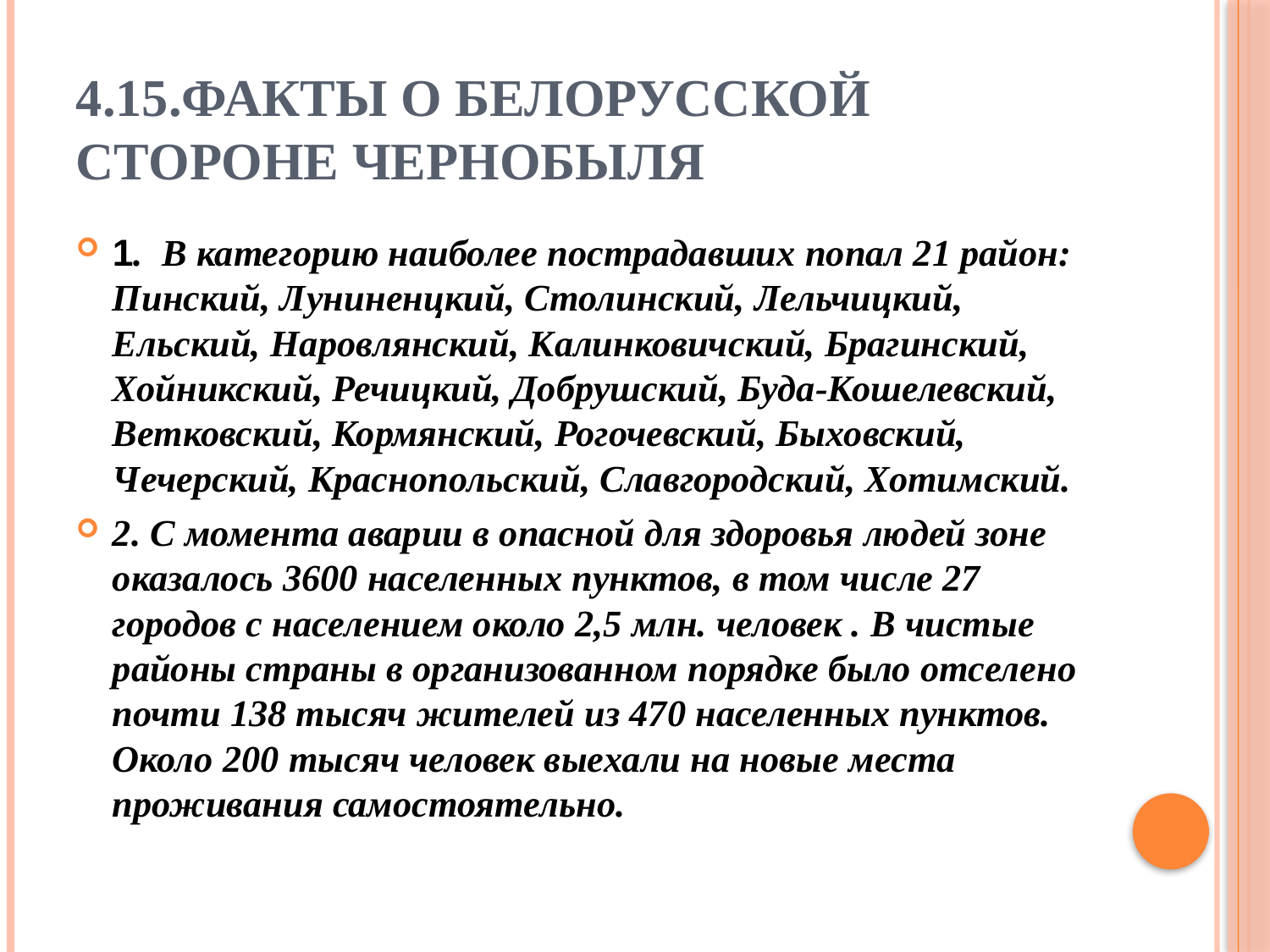

# 4.15.факты о белорусской стороне Чернобыля
1.  В категорию наиболее пострадавших попал 21 район: Пинский, Луниненцкий, Столинский, Лельчицкий, Ельский, Наровлянский, Калинковичский, Брагинский, Хойникский, Речицкий, Добрушский, Буда-Кошелевский, Ветковский, Кормянский, Рогочевский, Быховский, Чечерский, Краснопольский, Славгородский, Хотимский.
2. С момента аварии в опасной для здоровья людей зоне оказалось 3600 населенных пунктов, в том числе 27 городов с населением около 2,5 млн. человек . В чистые районы страны в организованном порядке было отселено почти 138 тысяч жителей из 470 населенных пунктов. Около 200 тысяч человек выехали на новые места проживания самостоятельно.